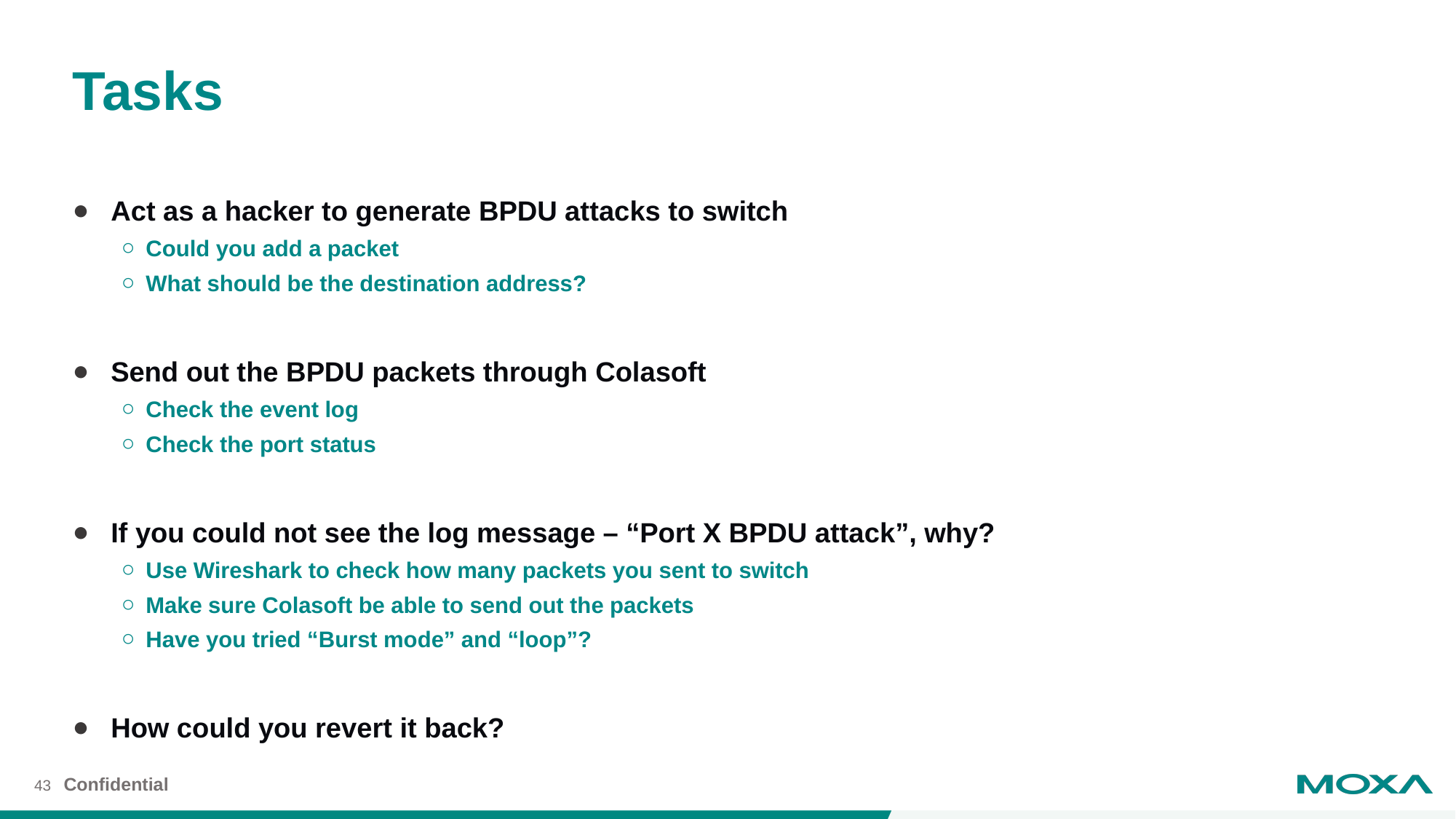

# Tasks
Act as a hacker to generate BPDU attacks to switch
Could you add a packet
What should be the destination address?

Send out the BPDU packets through Colasoft
Check the event log
Check the port status

If you could not see the log message – “Port X BPDU attack”, why?
Use Wireshark to check how many packets you sent to switch
Make sure Colasoft be able to send out the packets
Have you tried “Burst mode” and “loop”?

How could you revert it back?